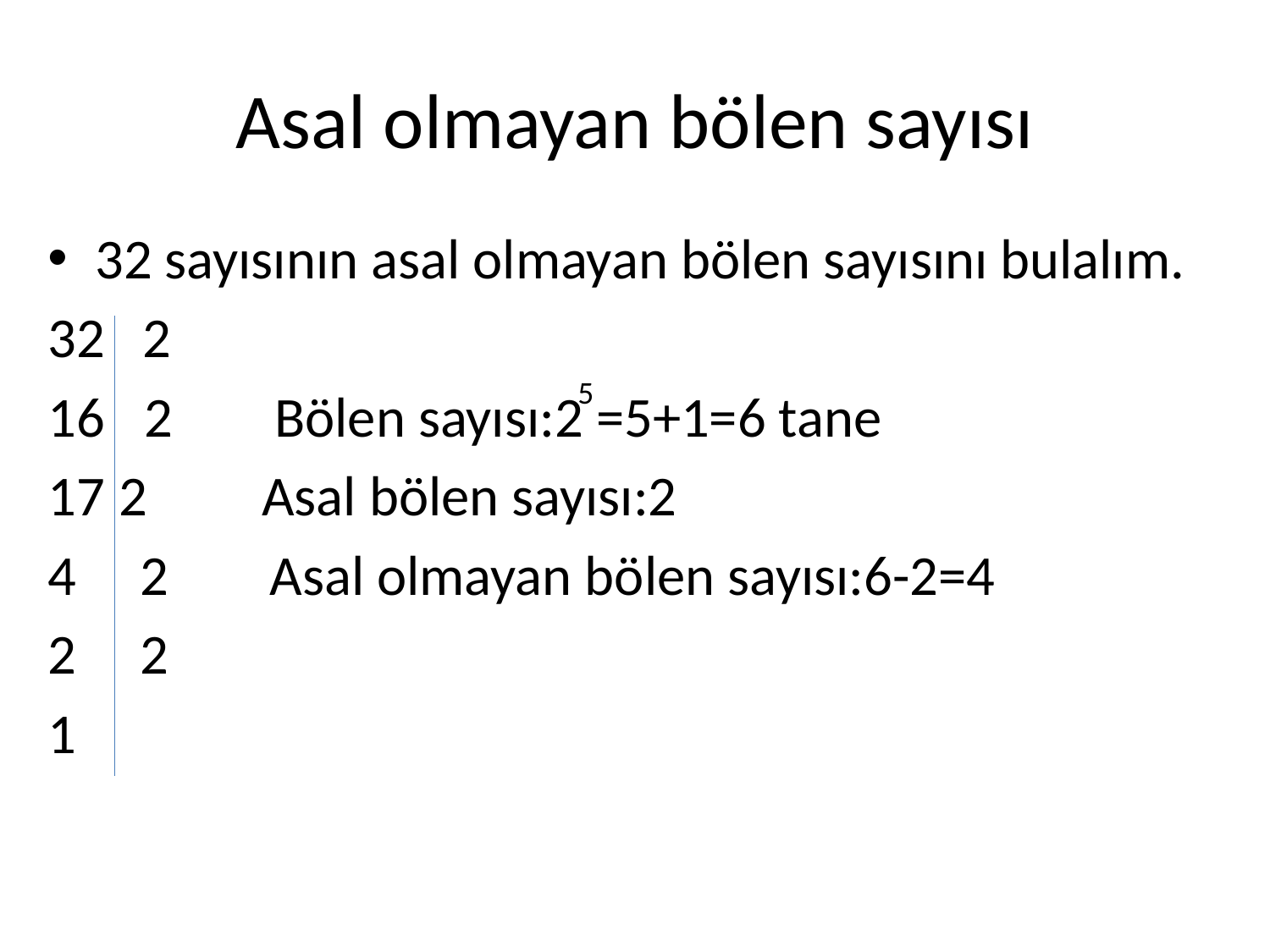

# Asal olmayan bölen sayısı
32 sayısının asal olmayan bölen sayısını bulalım.
32   2
  2        Bölen sayısı:2 =5+1=6 tane
2         Asal bölen sayısı:2
4     2        Asal olmayan bölen sayısı:6-2=4
2     2
1

5